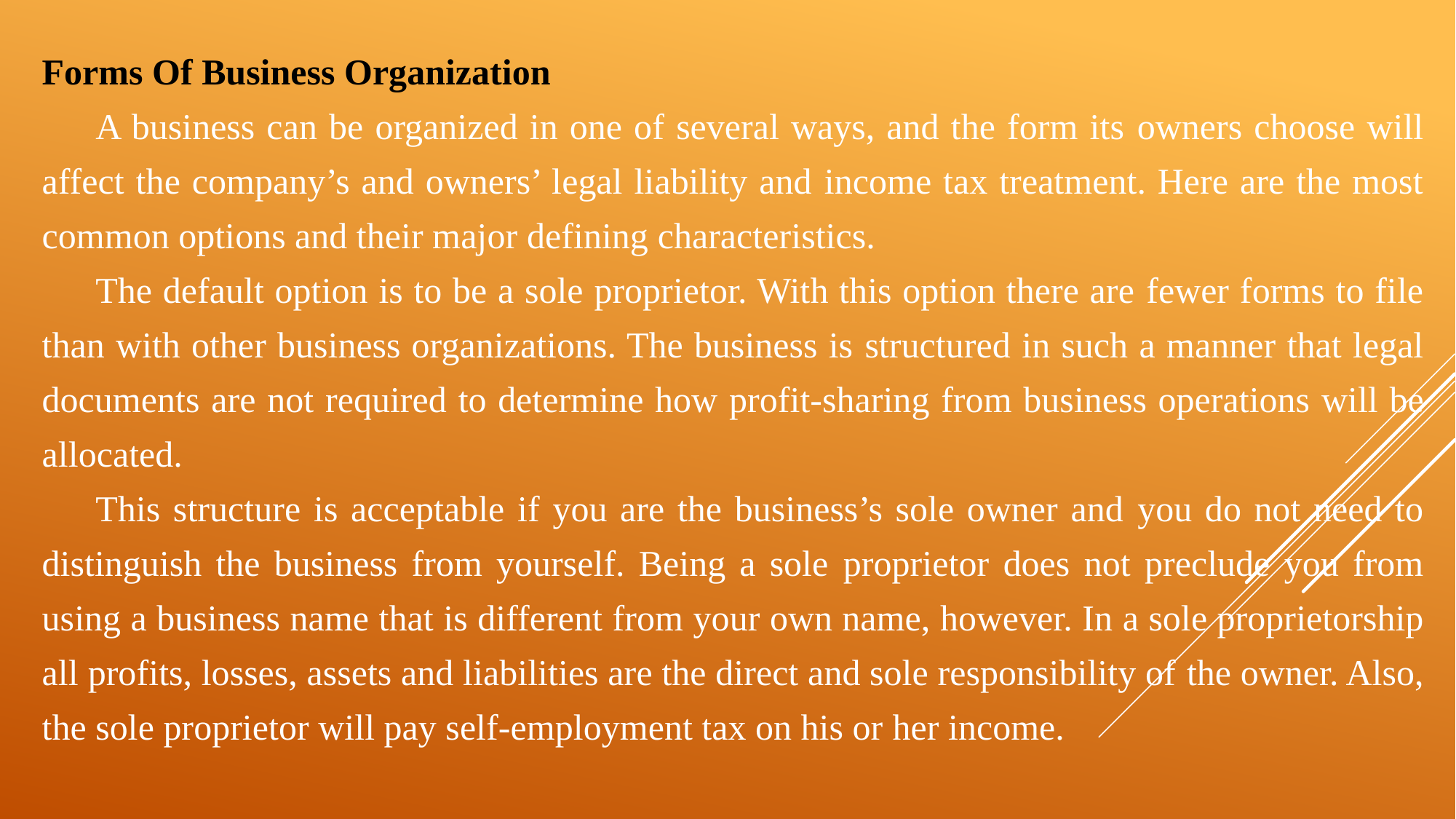

Forms Of Business Organization
A business can be organized in one of several ways, and the form its owners choose will affect the company’s and owners’ legal liability and income tax treatment. Here are the most common options and their major defining characteristics.
The default option is to be a sole proprietor. With this option there are fewer forms to file than with other business organizations. The business is structured in such a manner that legal documents are not required to determine how profit-sharing from business operations will be allocated.
This structure is acceptable if you are the business’s sole owner and you do not need to distinguish the business from yourself. Being a sole proprietor does not preclude you from using a business name that is different from your own name, however. In a sole proprietorship all profits, losses, assets and liabilities are the direct and sole responsibility of the owner. Also, the sole proprietor will pay self-employment tax on his or her income.